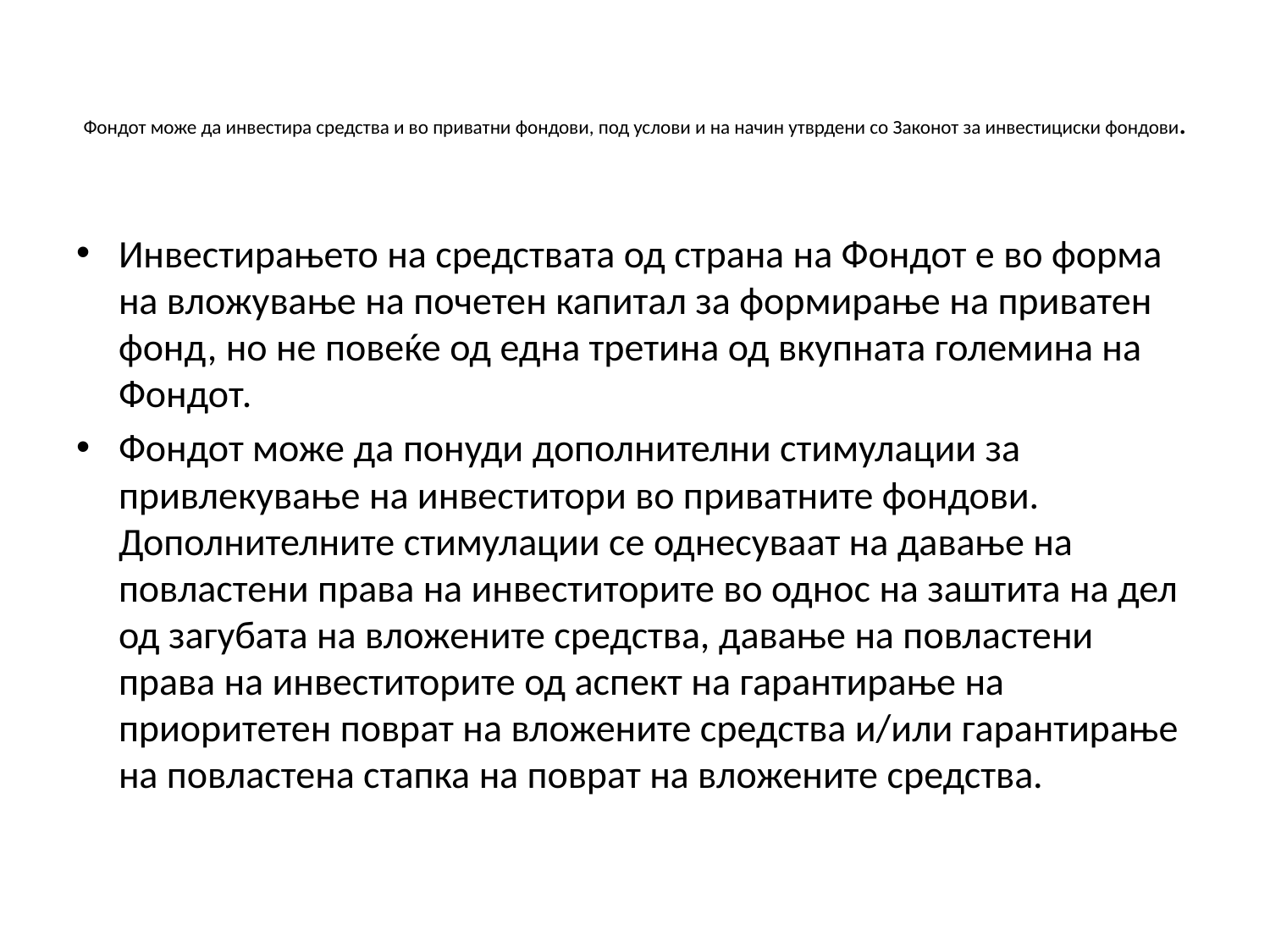

# Фондот може да инвестира средства и во приватни фондови, под услови и на начин утврдени со Законот за инвестициски фондови.
Инвестирањето на средствата од страна на Фондот е во форма на вложување на почетен капитал за формирање на приватен фонд, но не повеќе од една третина од вкупната големина на Фондот.
Фондот може да понуди дополнителни стимулации за привлекување на инвеститори во приватните фондови. Дополнителните стимулации се однесуваат на давање на повластени права на инвеститорите во однос на заштита на дел од загубата на вложените средства, давање на повластени права на инвеститорите од аспект на гарантирање на приоритетен поврат на вложените средства и/или гарантирање на повластена стапка на поврат на вложените средства.